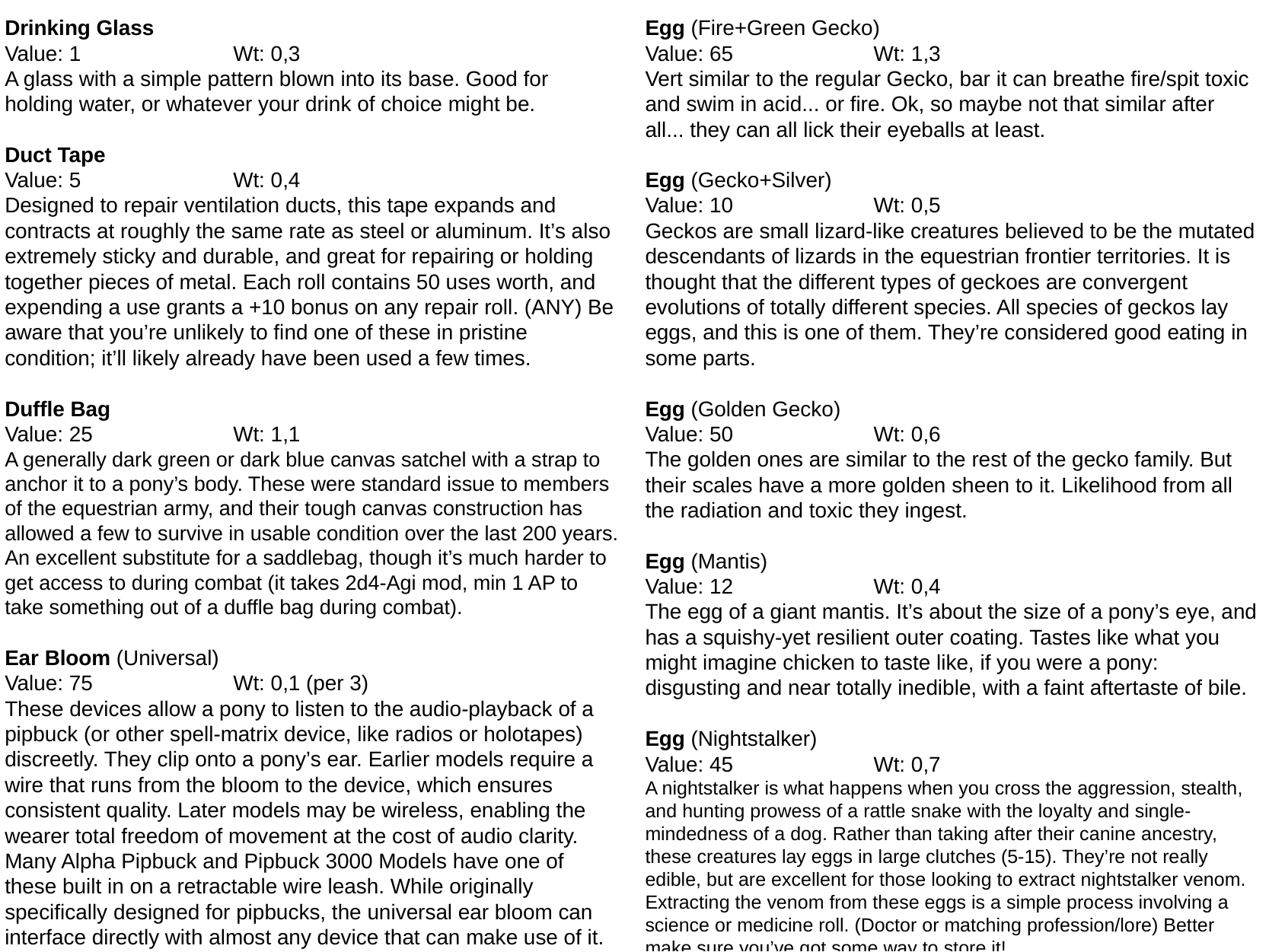

Drinking Glass
Value: 1		Wt: 0,3
A glass with a simple pattern blown into its base. Good for holding water, or whatever your drink of choice might be.

Duct Tape
Value: 5		Wt: 0,4
Designed to repair ventilation ducts, this tape expands and contracts at roughly the same rate as steel or aluminum. It’s also extremely sticky and durable, and great for repairing or holding together pieces of metal. Each roll contains 50 uses worth, and expending a use grants a +10 bonus on any repair roll. (ANY) Be aware that you’re unlikely to find one of these in pristine condition; it’ll likely already have been used a few times.

Duffle Bag
Value: 25 		Wt: 1,1
A generally dark green or dark blue canvas satchel with a strap to anchor it to a pony’s body. These were standard issue to members of the equestrian army, and their tough canvas construction has allowed a few to survive in usable condition over the last 200 years. An excellent substitute for a saddlebag, though it’s much harder to get access to during combat (it takes 2d4-Agi mod, min 1 AP to take something out of a duffle bag during combat).

Ear Bloom (Universal)
Value: 75		Wt: 0,1 (per 3)
These devices allow a pony to listen to the audio-playback of a pipbuck (or other spell-matrix device, like radios or holotapes) discreetly. They clip onto a pony’s ear. Earlier models require a wire that runs from the bloom to the device, which ensures consistent quality. Later models may be wireless, enabling the
wearer total freedom of movement at the cost of audio clarity. Many Alpha Pipbuck and Pipbuck 3000 Models have one of these built in on a retractable wire leash. While originally specifically designed for pipbucks, the universal ear bloom can interface directly with almost any device that can make use of it.

Egg (Fire+Green Gecko)
Value: 65		Wt: 1,3
Vert similar to the regular Gecko, bar it can breathe fire/spit toxic and swim in acid... or fire. Ok, so maybe not that similar after all... they can all lick their eyeballs at least.

Egg (Gecko+Silver)
Value: 10		Wt: 0,5
Geckos are small lizard-like creatures believed to be the mutated descendants of lizards in the equestrian frontier territories. It is thought that the different types of geckoes are convergent evolutions of totally different species. All species of geckos lay eggs, and this is one of them. They’re considered good eating in some parts.

Egg (Golden Gecko)
Value: 50		Wt: 0,6
The golden ones are similar to the rest of the gecko family. But their scales have a more golden sheen to it. Likelihood from all the radiation and toxic they ingest.

Egg (Mantis)
Value: 12		Wt: 0,4
The egg of a giant mantis. It’s about the size of a pony’s eye, and has a squishy-yet resilient outer coating. Tastes like what you might imagine chicken to taste like, if you were a pony: disgusting and near totally inedible, with a faint aftertaste of bile.

Egg (Nightstalker)
Value: 45		Wt: 0,7
A nightstalker is what happens when you cross the aggression, stealth, and hunting prowess of a rattle snake with the loyalty and single-mindedness of a dog. Rather than taking after their canine ancestry, these creatures lay eggs in large clutches (5-15). They’re not really edible, but are excellent for those looking to extract nightstalker venom. Extracting the venom from these eggs is a simple process involving a science or medicine roll. (Doctor or matching profession/lore) Better make sure you’ve got some way to store it!